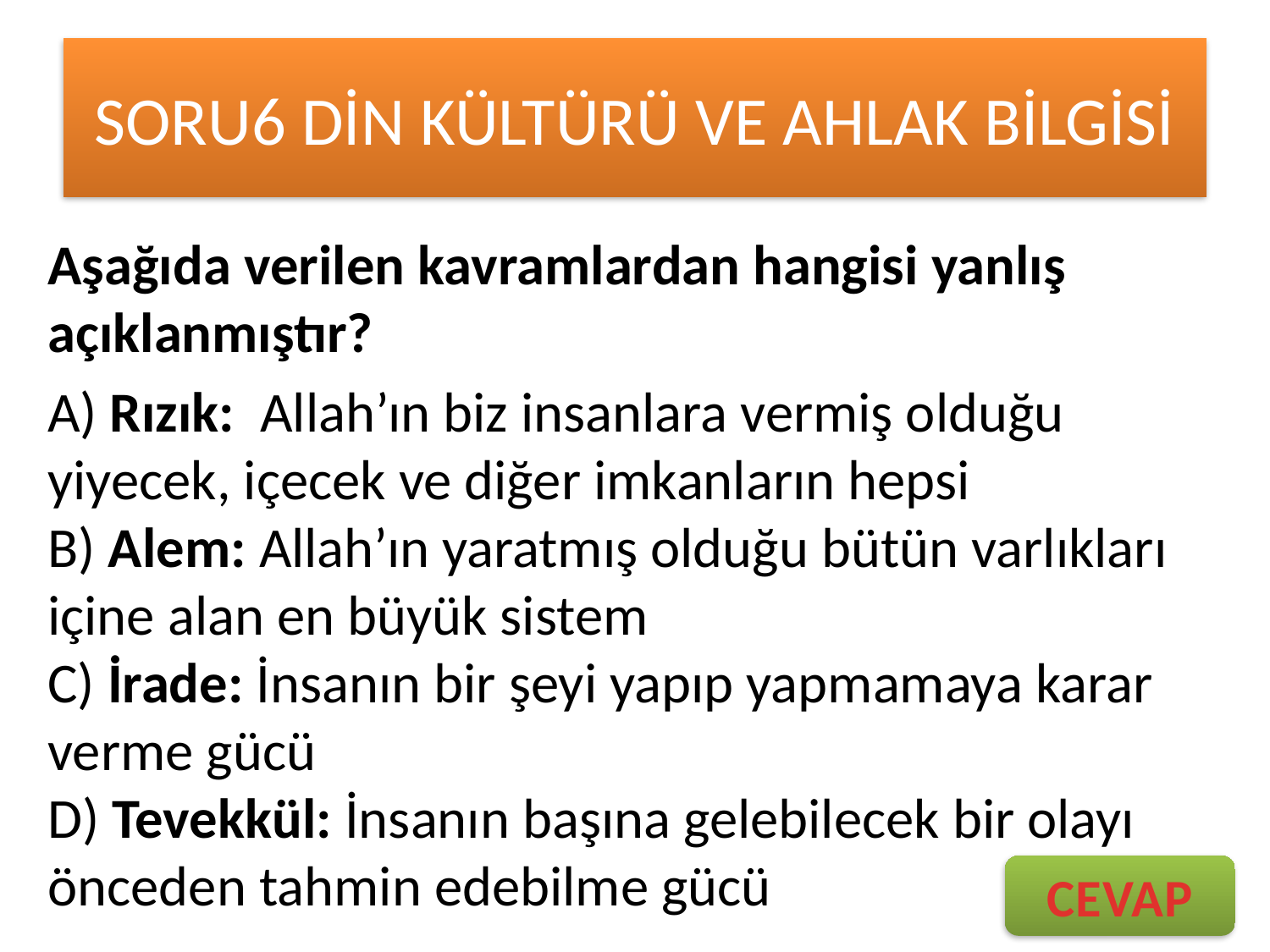

# SORU6 DİN KÜLTÜRÜ VE AHLAK BİLGİSİ
Aşağıda verilen kavramlardan hangisi yanlış açıklanmıştır?
A) Rızık:  Allah’ın biz insanlara vermiş olduğu yiyecek, içecek ve diğer imkanların hepsi
B) Alem: Allah’ın yaratmış olduğu bütün varlıkları içine alan en büyük sistem
C) İrade: İnsanın bir şeyi yapıp yapmamaya karar verme gücü
D) Tevekkül: İnsanın başına gelebilecek bir olayı önceden tahmin edebilme gücü

CEVAP